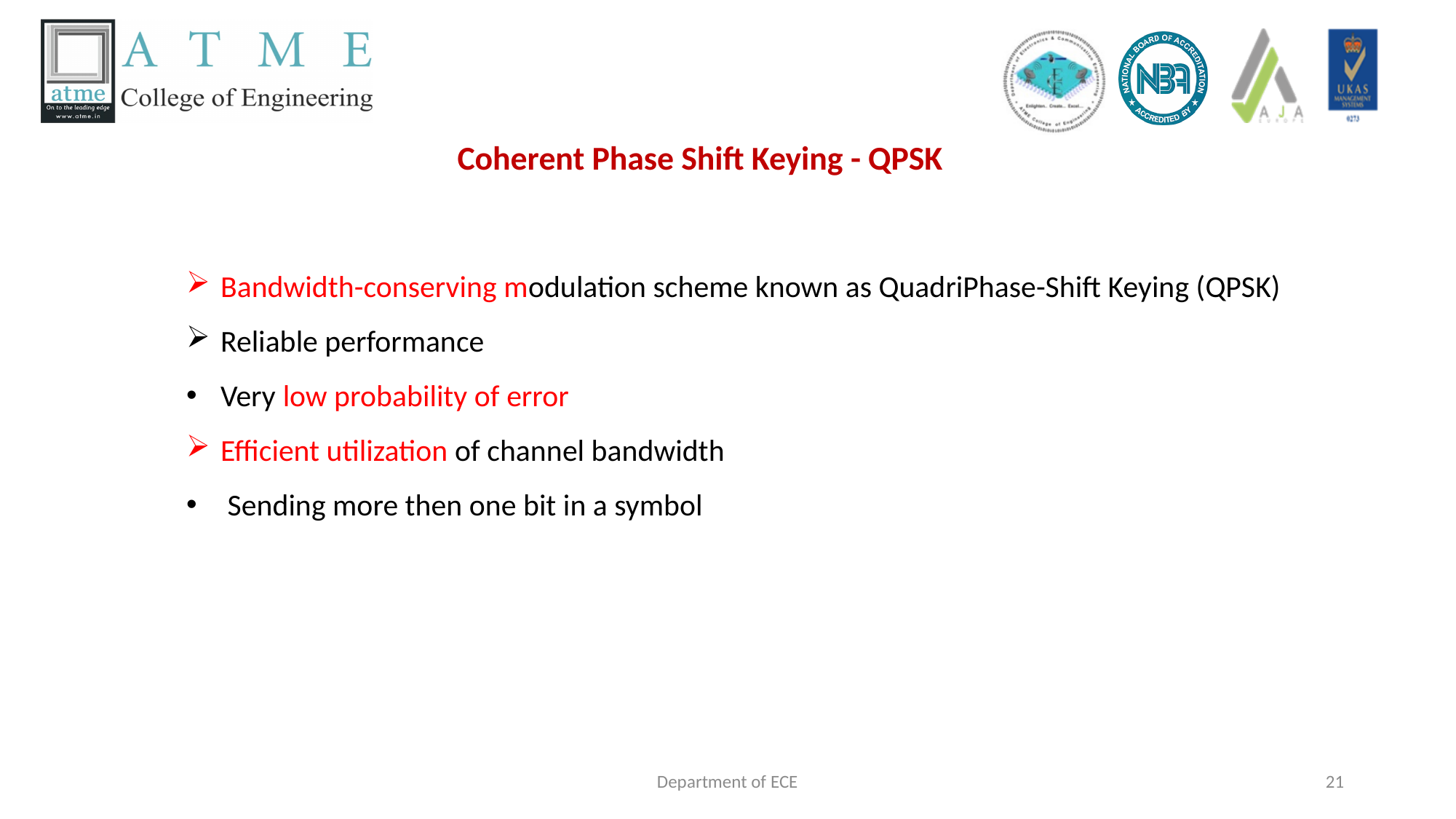

# Coherent Phase Shift Keying - QPSK

Bandwidth-conserving modulation scheme known as QuadriPhase-Shift Keying (QPSK)
Reliable performance
Very low probability of error
Efficient utilization of channel bandwidth
 Sending more then one bit in a symbol

Department of ECE
21